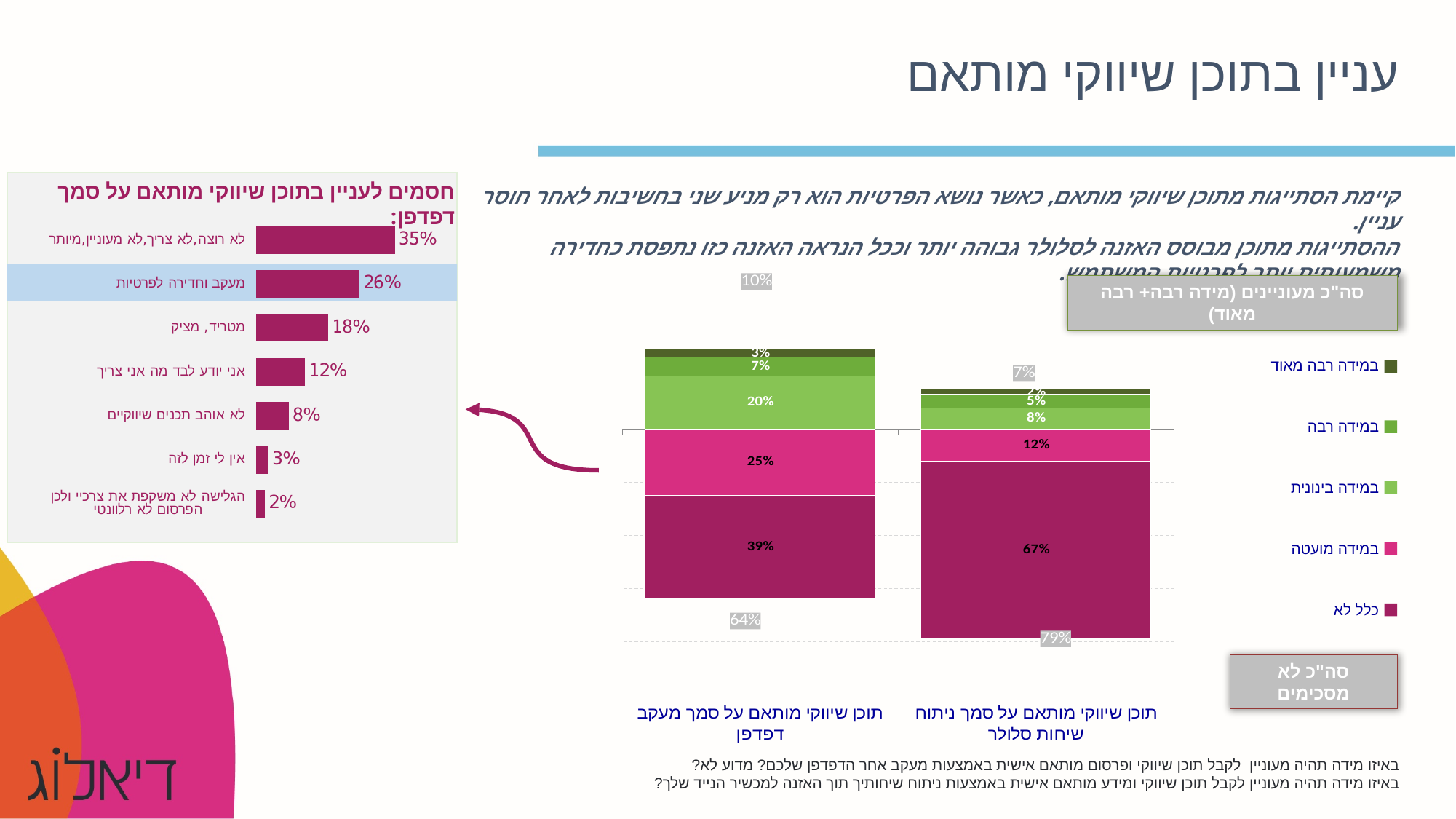

# עניין בתוכן שיווקי מותאם

חסמים לעניין בתוכן שיווקי מותאם על סמך דפדפן:
קיימת הסתייגות מתוכן שיווקי מותאם, כאשר נושא הפרטיות הוא רק מניע שני בחשיבות לאחר חוסר עניין.
ההסתייגות מתוכן מבוסס האזנה לסלולר גבוהה יותר וככל הנראה האזנה כזו נתפסת כחדירה משמעותית יותר לפרטיות המשתמש.

### Chart

| Category | כלל המדגם |
|---|---|
| לא רוצה,לא צריך,לא מעוניין,מיותר | 0.34553045911811603 |
| מעקב וחדירה לפרטיות | 0.2573381000836248 |
| מטריד, מציק | 0.17931478868485506 |
| אני יודע לבד מה אני צריך | 0.12239977143359144 |
| לא אוהב תכנים שיווקיים | 0.08172600255518633 |
| אין לי זמן לזה | 0.031142404865685588 |
| הגלישה לא משקפת את צרכיי ולכן הפרסום לא רלוונטי | 0.022649288257686265 |

### Chart

| Category |  | במידה בינונית | במידה רבה | מידה רבה מאוד | במידה מועטה | כלל לא | סהכ  | סהכ  |
|---|---|---|---|---|---|---|---|---|
| תוכן שיווקי מותאם על סמך מעקב דפדפן | None | 0.2 | 0.07 | 0.03 | -0.25 | -0.39 | 0.1 | -0.64 |
| תוכן שיווקי מותאם על סמך ניתוח שיחות סלולר | None | 0.08 | 0.05 | 0.02 | -0.12 | -0.67 | 0.07 | -0.79 |
סה"כ מעוניינים (מידה רבה+ רבה מאוד)
במידה רבה מאוד

במידה רבה

במידה בינונית

במידה מועטה

כלל לא

סה"כ לא מסכימים
באיזו מידה תהיה מעוניין  לקבל תוכן שיווקי ופרסום מותאם אישית באמצעות מעקב אחר הדפדפן שלכם? מדוע לא?
באיזו מידה תהיה מעוניין לקבל תוכן שיווקי ומידע מותאם אישית באמצעות ניתוח שיחותיך תוך האזנה למכשיר הנייד שלך?